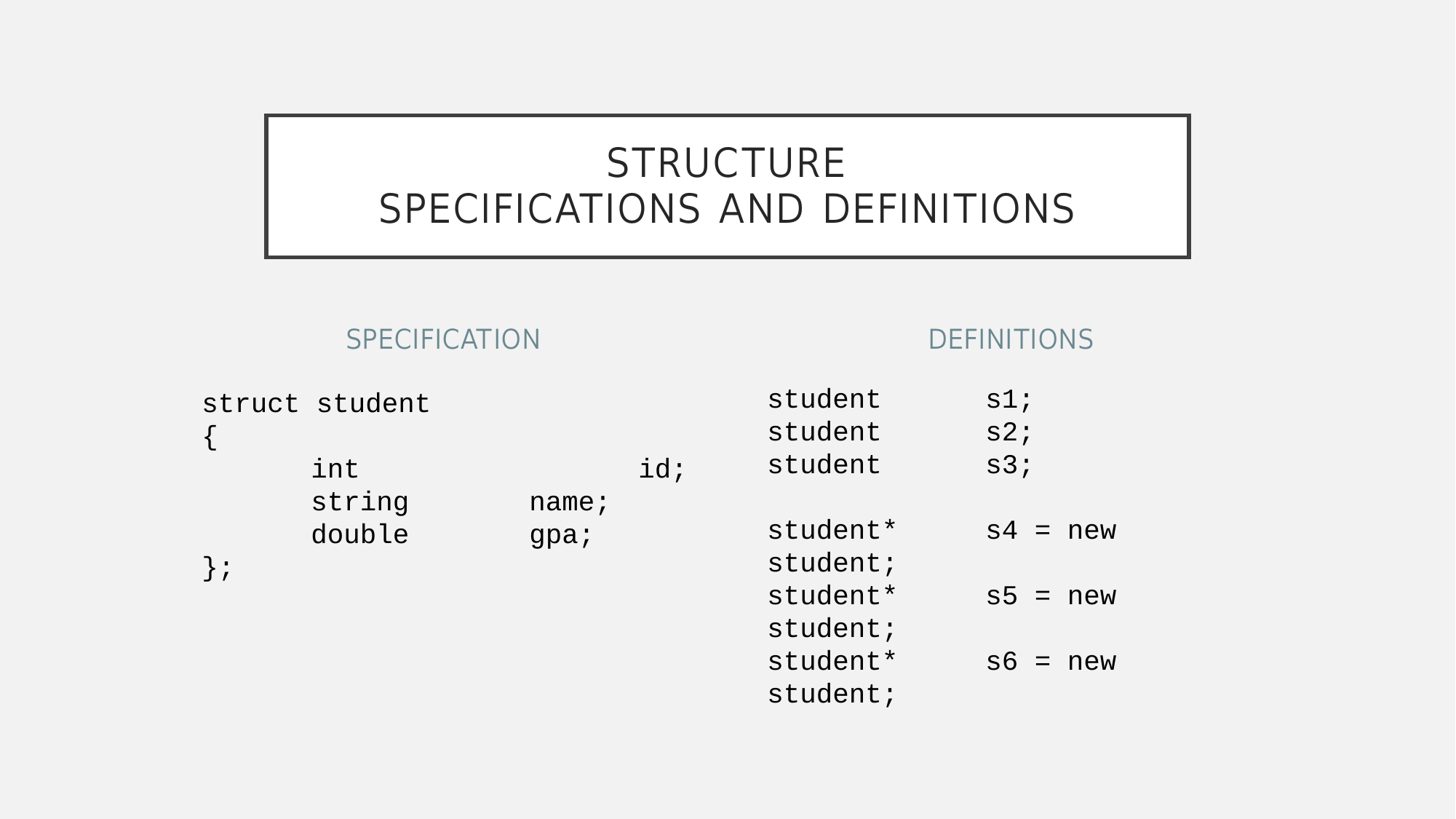

# Structure Specifications and Definitions
Specification
Definitions
student	s1;
student	s2;
student	s3;

student*	s4 = new student;
student*	s5 = new student;
student*	s6 = new student;
struct student
{
	int			id;
	string		name;
	double		gpa;
};